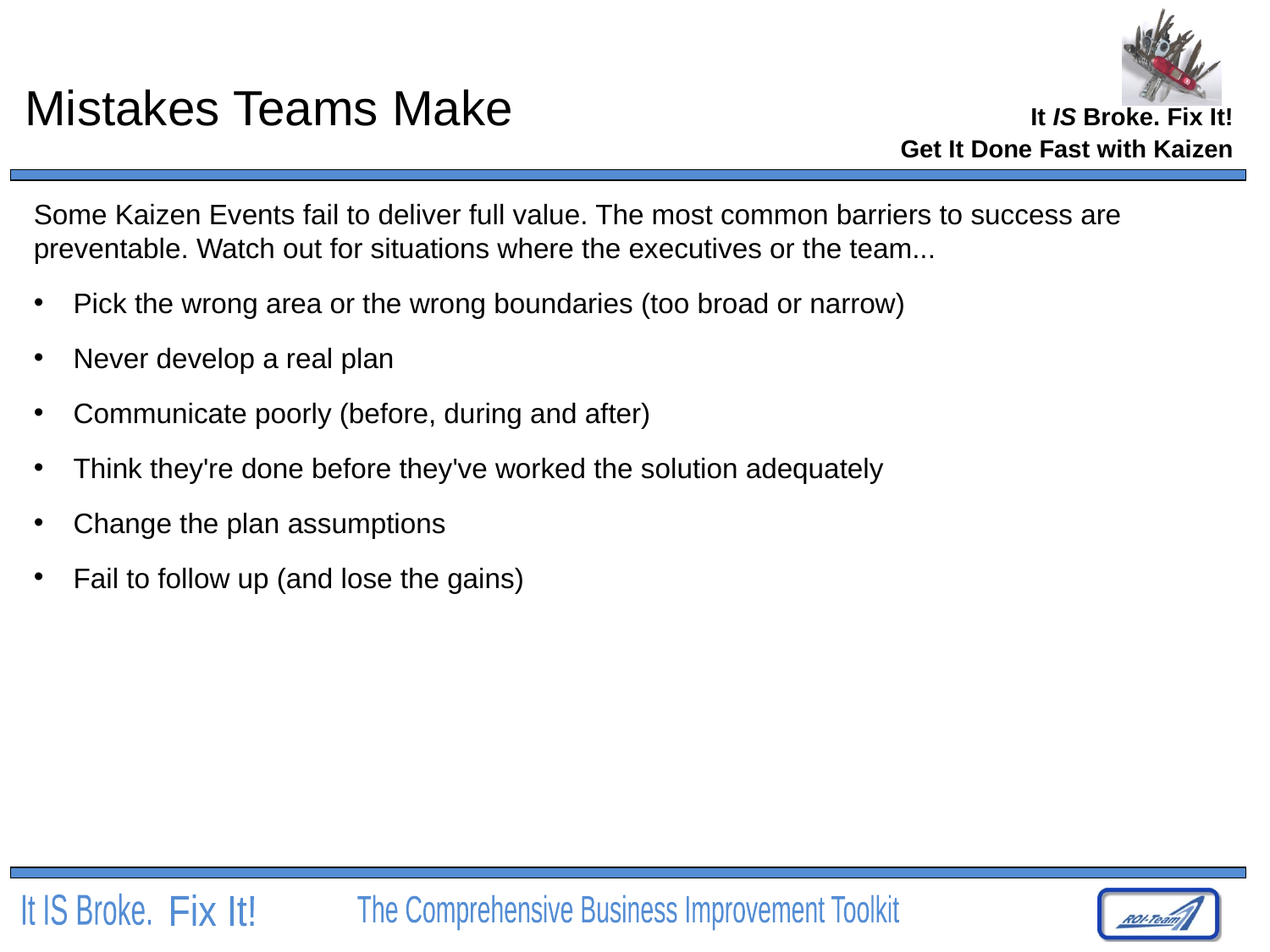

# Mistakes Teams Make
Get It Done Fast with Kaizen
Some Kaizen Events fail to deliver full value. The most common barriers to success are preventable. Watch out for situations where the executives or the team...
Pick the wrong area or the wrong boundaries (too broad or narrow)
Never develop a real plan
Communicate poorly (before, during and after)
Think they're done before they've worked the solution adequately
Change the plan assumptions
Fail to follow up (and lose the gains)